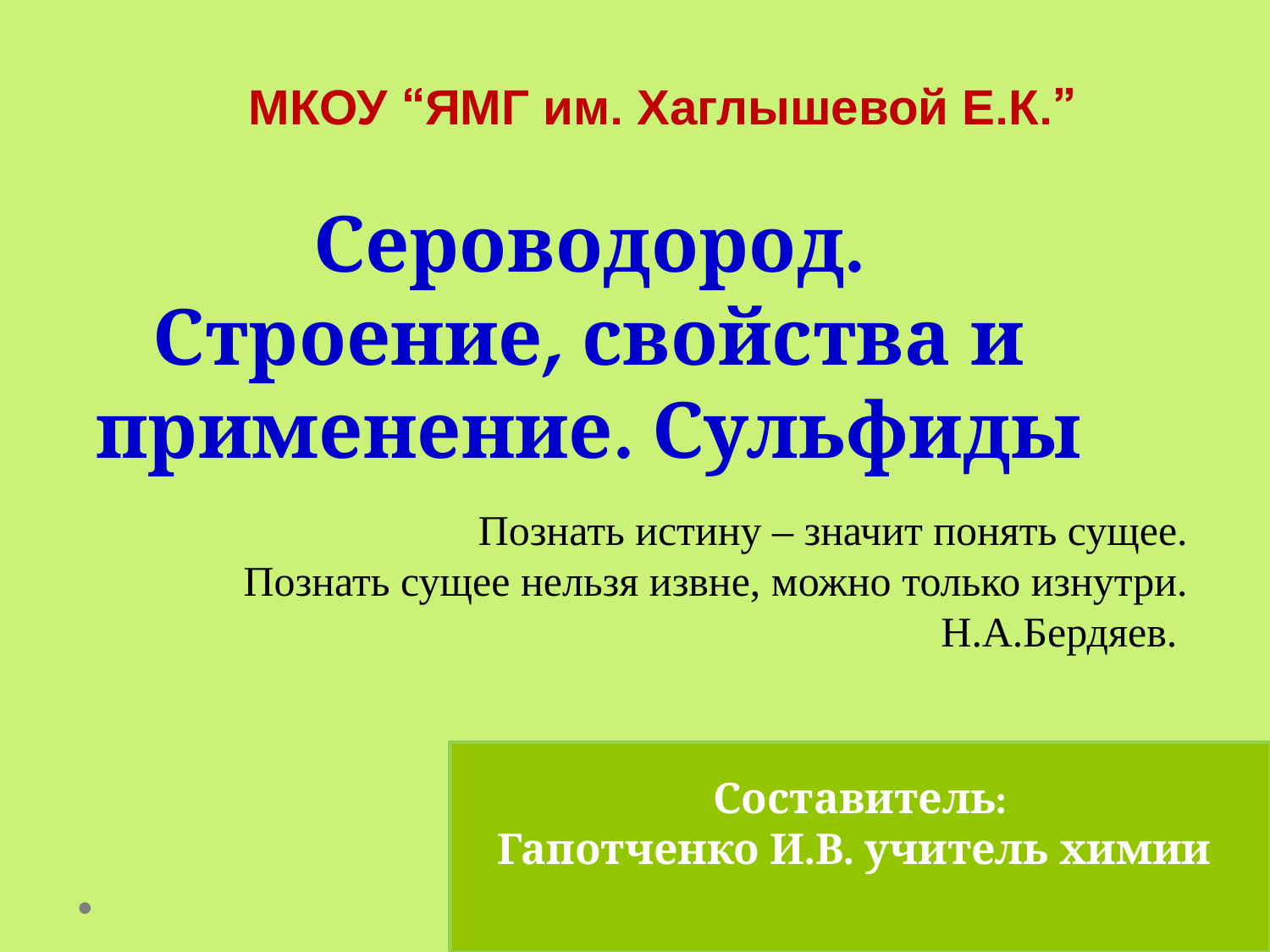

МКОУ “ЯМГ им. Хаглышевой Е.К.”
# Сероводород. Строение, свойства и применение. Сульфиды
Познать истину – значит понять сущее.
Познать сущее нельзя извне, можно только изнутри.
Н.А.Бердяев.
Составитель:
Гапотченко И.В. учитель химии